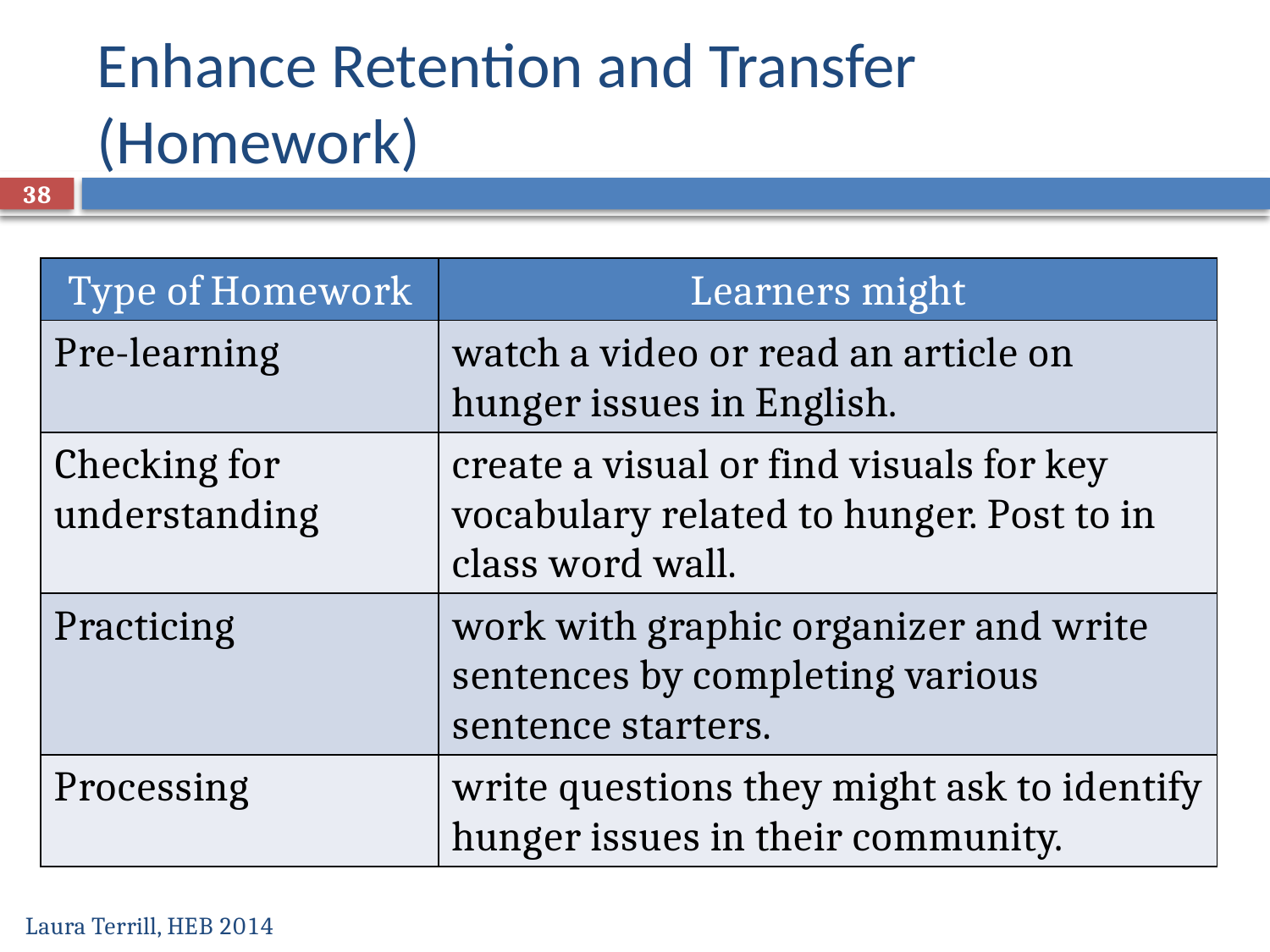

# Enhance Retention and Transfer (Homework)
38
| Type of Homework | Learners might |
| --- | --- |
| Pre-learning | watch a video or read an article on hunger issues in English. |
| Checking for understanding | create a visual or find visuals for key vocabulary related to hunger. Post to in class word wall. |
| Practicing | work with graphic organizer and write sentences by completing various sentence starters. |
| Processing | write questions they might ask to identify hunger issues in their community. |
Laura Terrill, HEB 2014